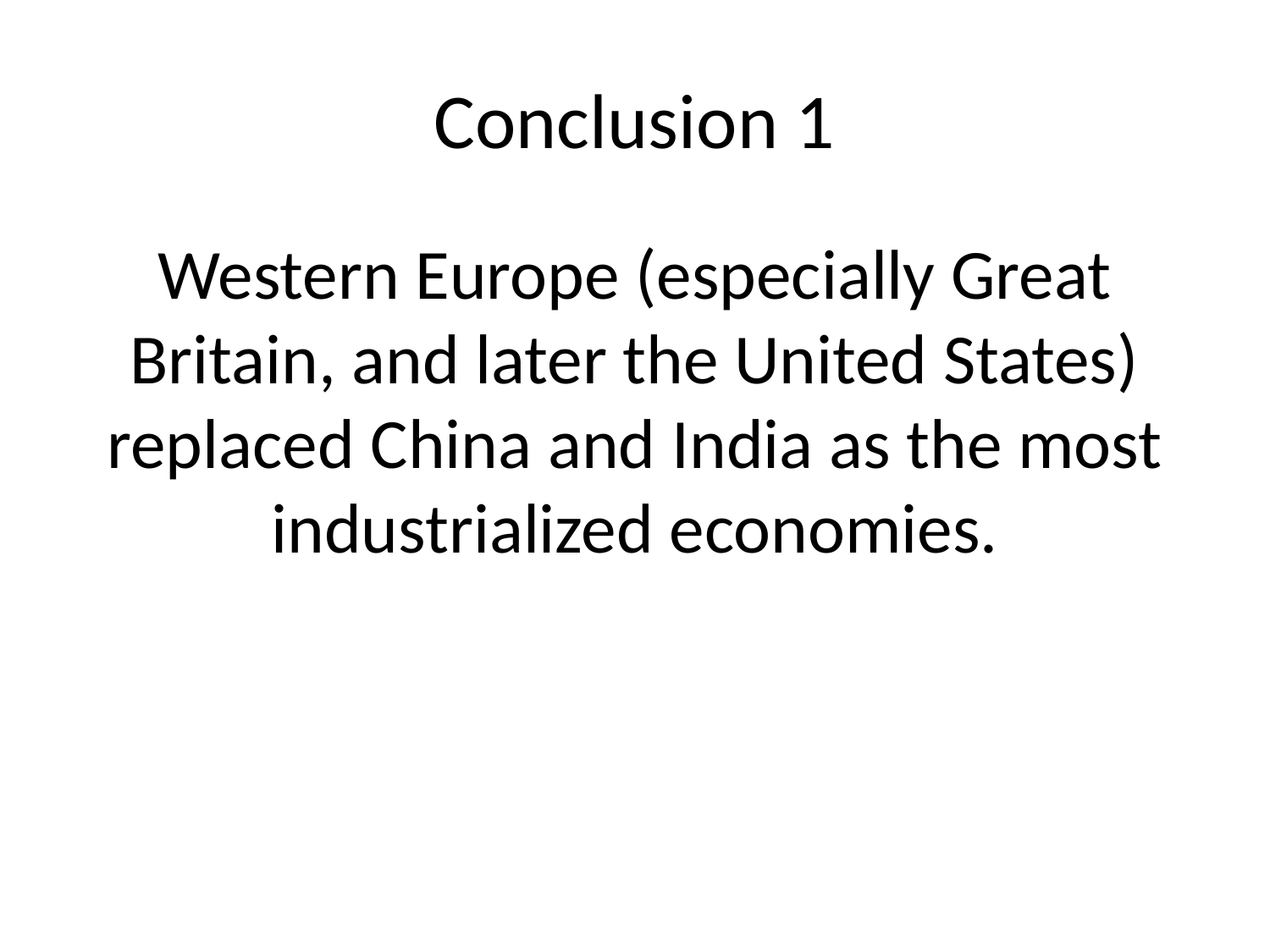

# Conclusion 1
Western Europe (especially Great Britain, and later the United States) replaced China and India as the most industrialized economies.